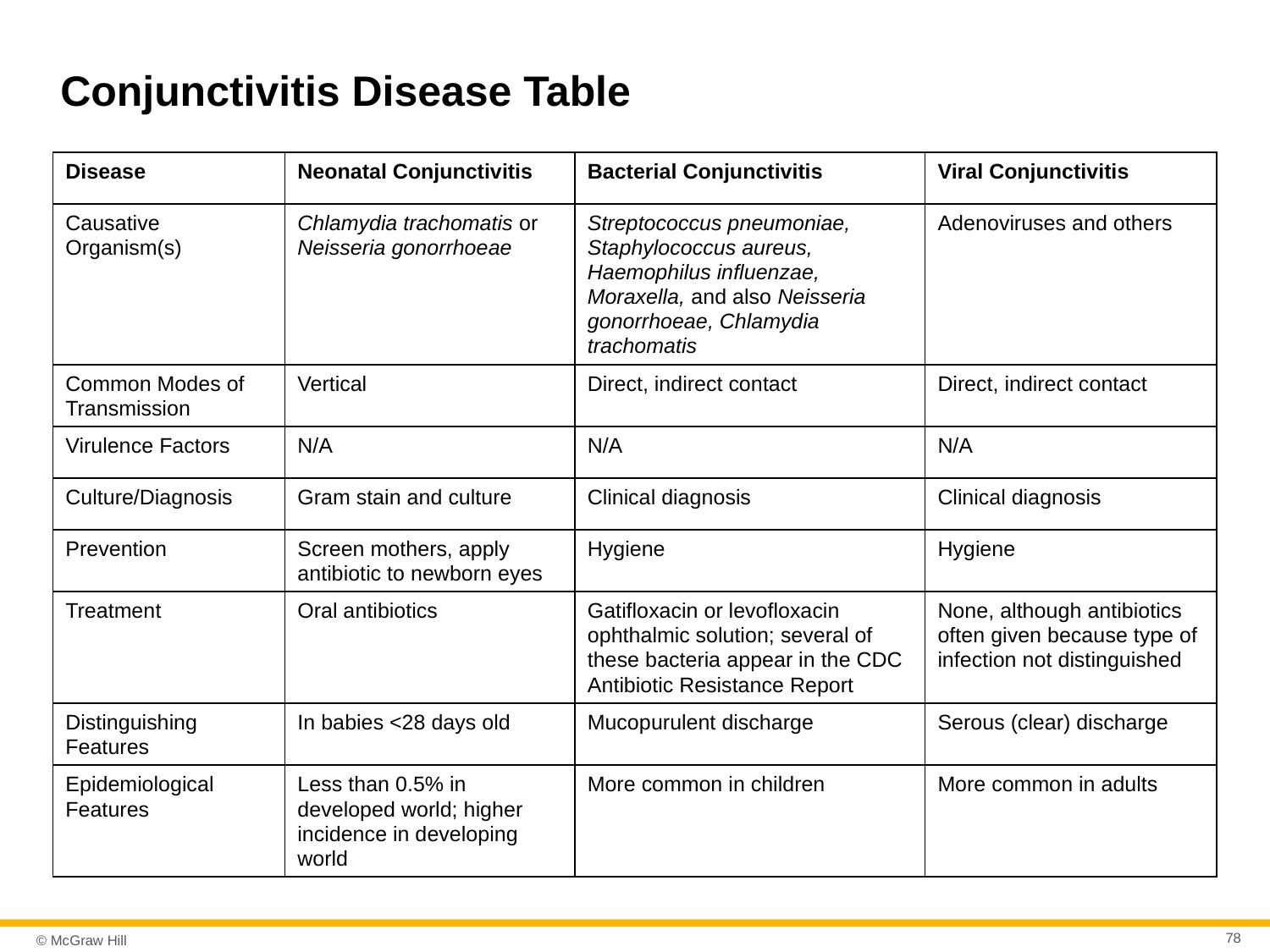

# Conjunctivitis Disease Table
| Disease | Neonatal Conjunctivitis | Bacterial Conjunctivitis | Viral Conjunctivitis |
| --- | --- | --- | --- |
| Causative Organism(s) | Chlamydia trachomatis or Neisseria gonorrhoeae | Streptococcus pneumoniae, Staphylococcus aureus, Haemophilus influenzae, Moraxella, and also Neisseria gonorrhoeae, Chlamydia trachomatis | Adenoviruses and others |
| Common Modes of Transmission | Vertical | Direct, indirect contact | Direct, indirect contact |
| Virulence Factors | N/A | N/A | N/A |
| Culture/Diagnosis | Gram stain and culture | Clinical diagnosis | Clinical diagnosis |
| Prevention | Screen mothers, apply antibiotic to newborn eyes | Hygiene | Hygiene |
| Treatment | Oral antibiotics | Gatifloxacin or levofloxacin ophthalmic solution; several of these bacteria appear in the CDC Antibiotic Resistance Report | None, although antibiotics often given because type of infection not distinguished |
| Distinguishing Features | In babies <28 days old | Mucopurulent discharge | Serous (clear) discharge |
| Epidemiological Features | Less than 0.5% in developed world; higher incidence in developing world | More common in children | More common in adults |